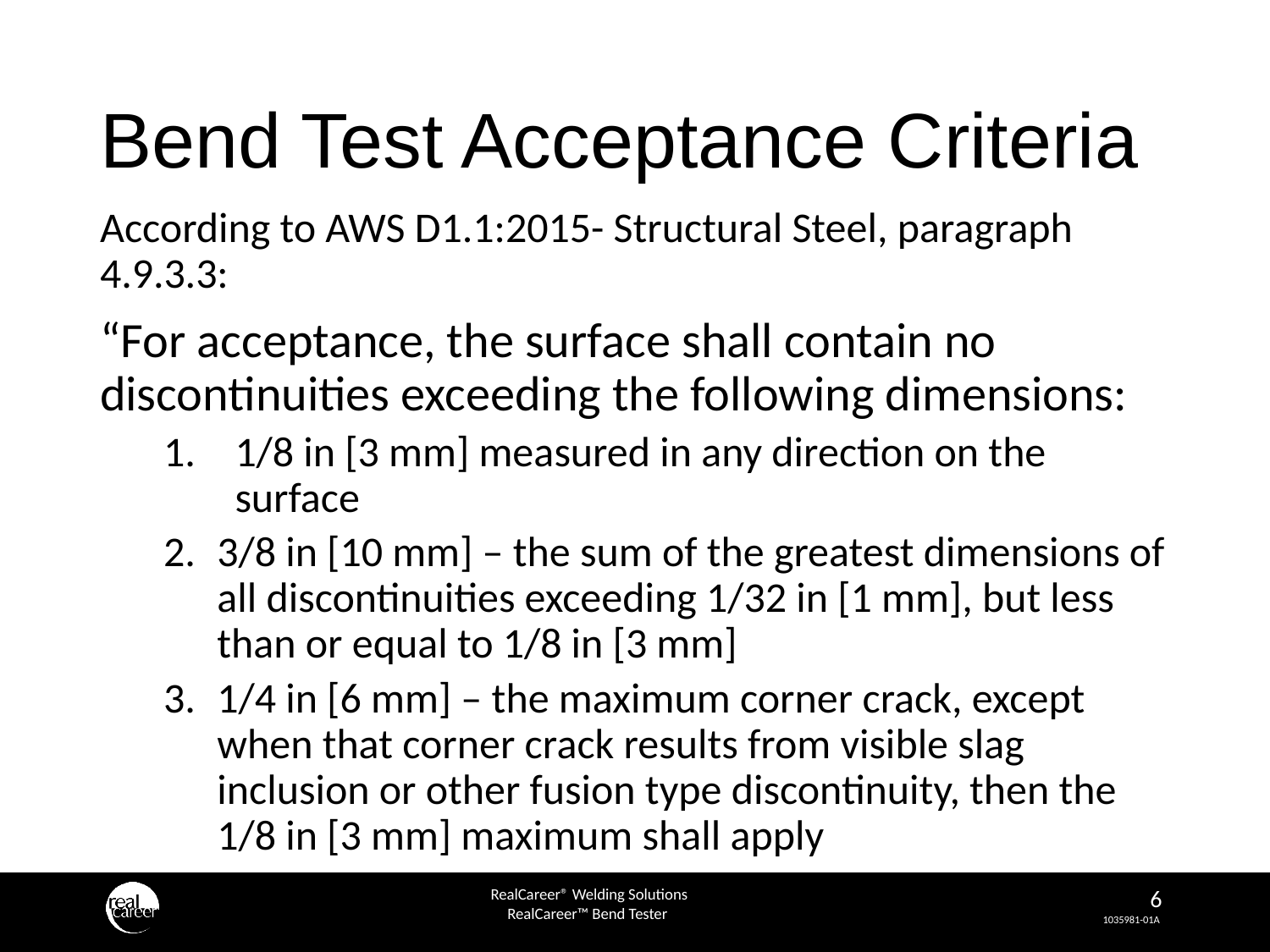

# Bend Test Acceptance Criteria
According to AWS D1.1:2015- Structural Steel, paragraph 4.9.3.3:
“For acceptance, the surface shall contain no discontinuities exceeding the following dimensions:
1/8 in [3 mm] measured in any direction on the surface
3/8 in [10 mm] – the sum of the greatest dimensions of all discontinuities exceeding 1/32 in [1 mm], but less than or equal to 1/8 in [3 mm]
1/4 in [6 mm] – the maximum corner crack, except  when that corner crack results from visible slag inclusion or other fusion type discontinuity, then the 1/8 in [3 mm] maximum shall apply